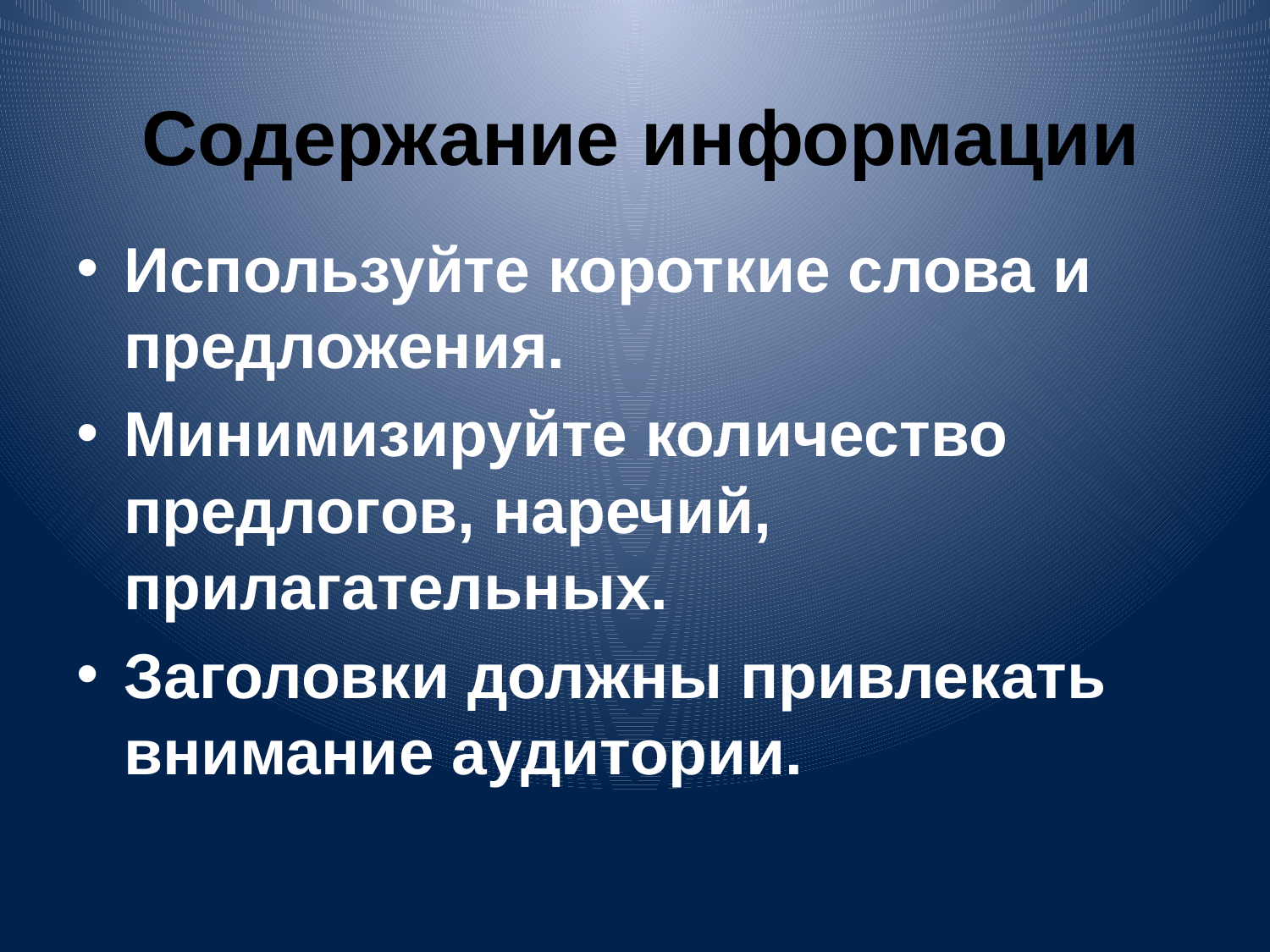

# Содержание информации
Используйте короткие слова и предложения.
Минимизируйте количество предлогов, наречий, прилагательных.
Заголовки должны привлекать внимание аудитории.